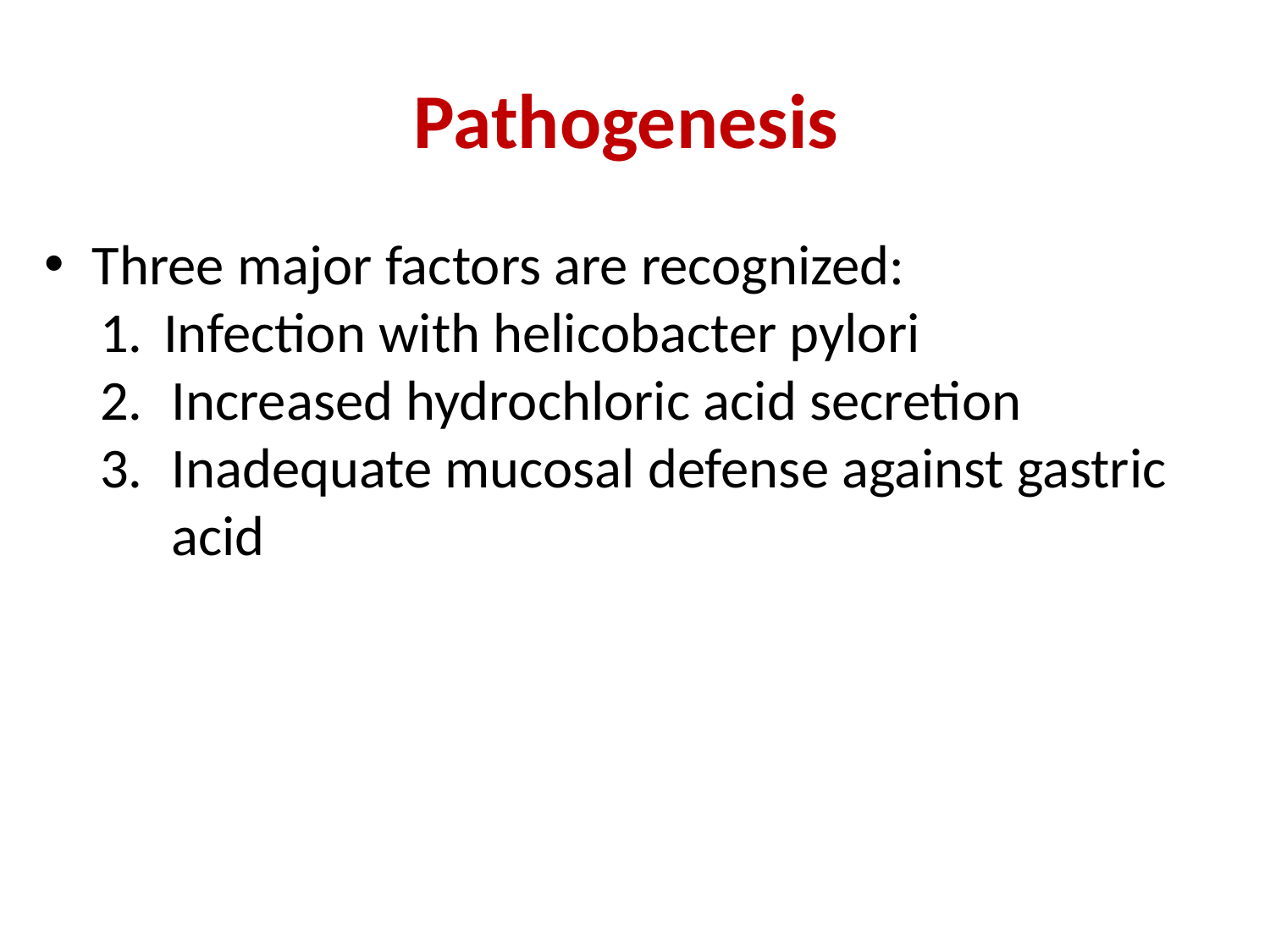

# Pathogenesis
Three major factors are recognized:
Infection with helicobacter pylori
Increased hydrochloric acid secretion
Inadequate mucosal defense against gastric acid